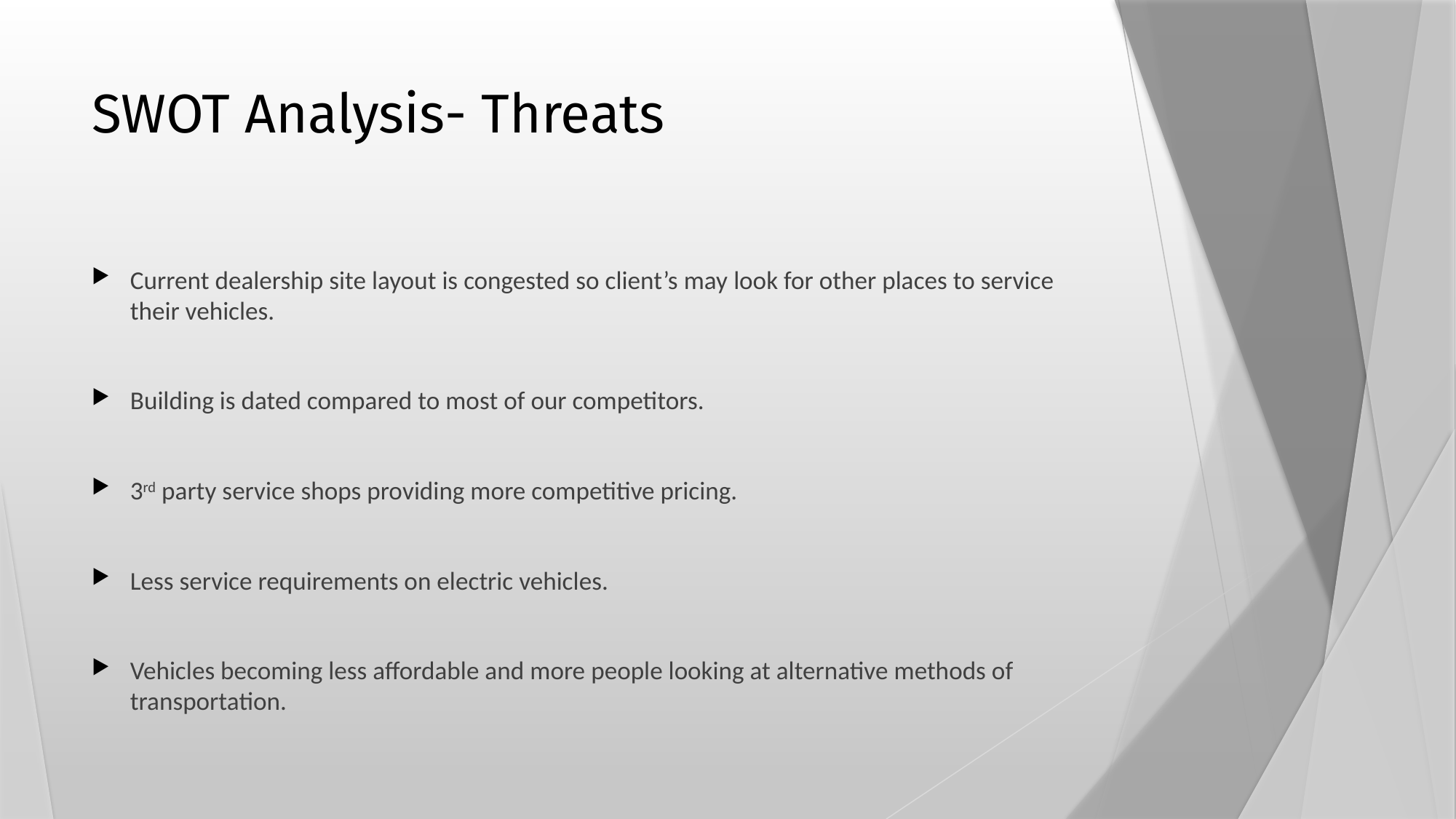

# SWOT Analysis- Threats
Current dealership site layout is congested so client’s may look for other places to service their vehicles.

Building is dated compared to most of our competitors.

3rd party service shops providing more competitive pricing.

Less service requirements on electric vehicles.

Vehicles becoming less affordable and more people looking at alternative methods of transportation.